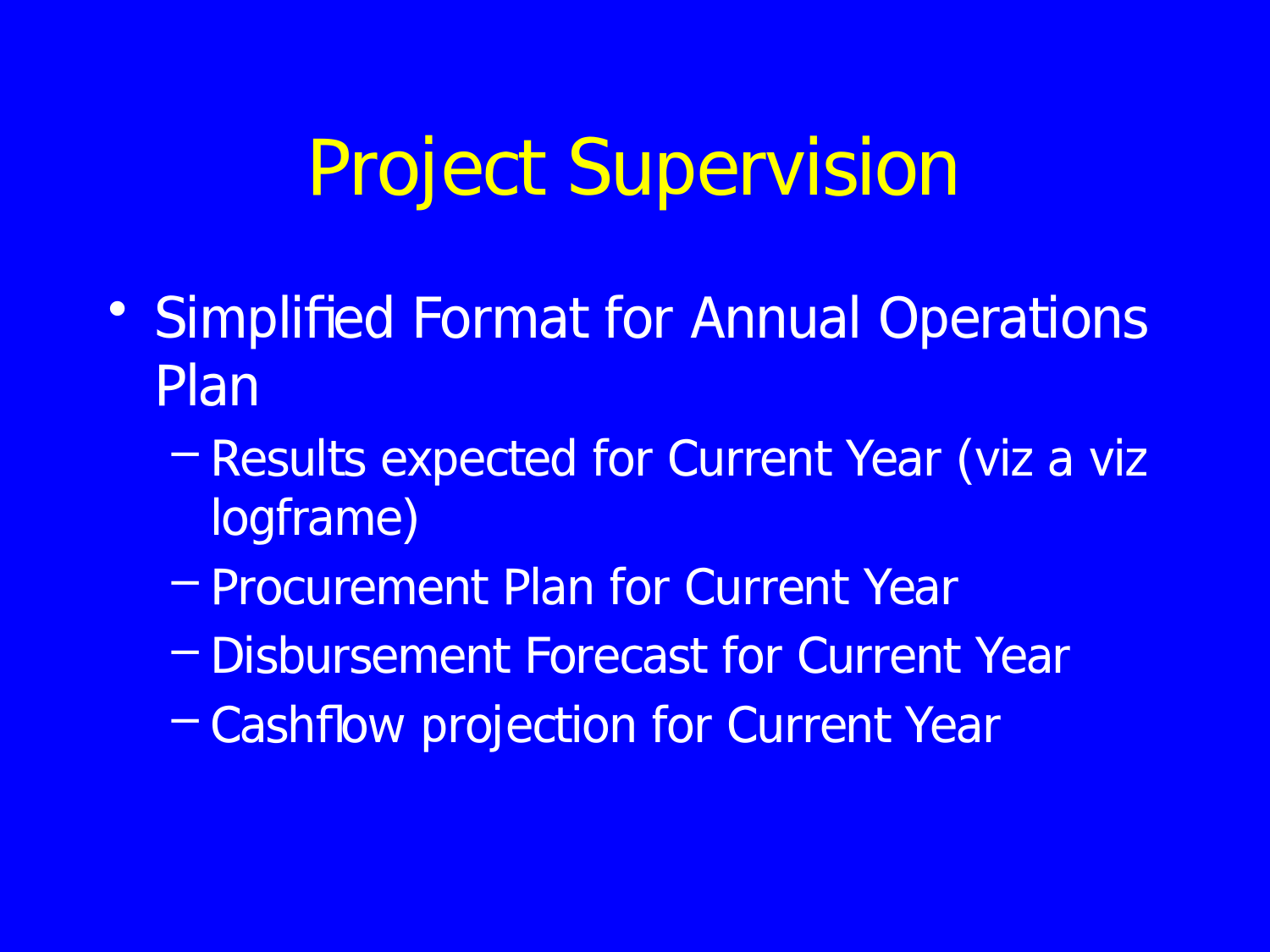

# Project Supervision
Simplified Format for Annual Operations Plan
Results expected for Current Year (viz a viz logframe)
Procurement Plan for Current Year
Disbursement Forecast for Current Year
Cashflow projection for Current Year